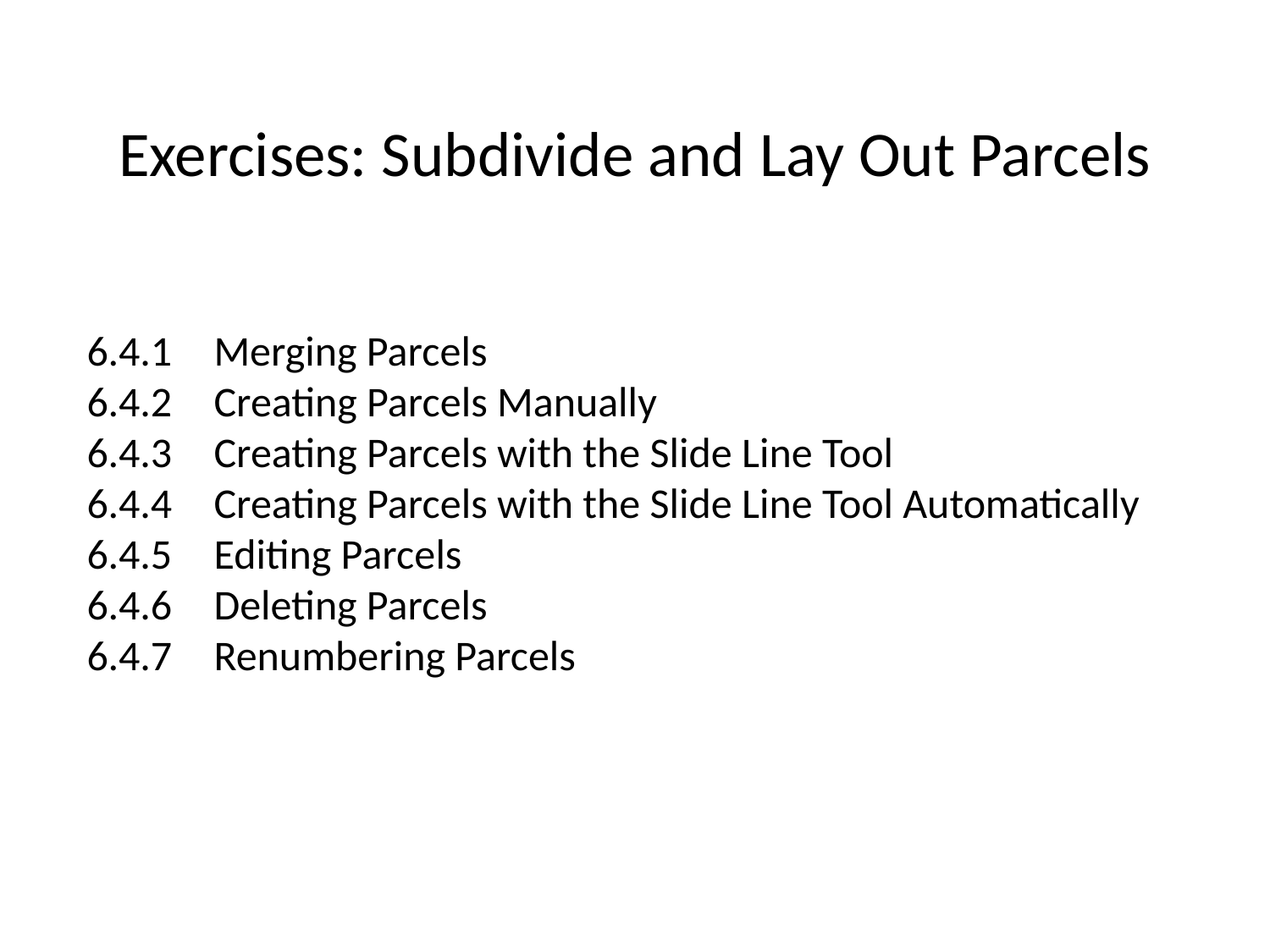

# Exercises: Subdivide and Lay Out Parcels
6.4.1	Merging Parcels
6.4.2	Creating Parcels Manually
6.4.3	Creating Parcels with the Slide Line Tool
6.4.4	Creating Parcels with the Slide Line Tool Automatically
6.4.5	Editing Parcels
6.4.6	Deleting Parcels
6.4.7	Renumbering Parcels